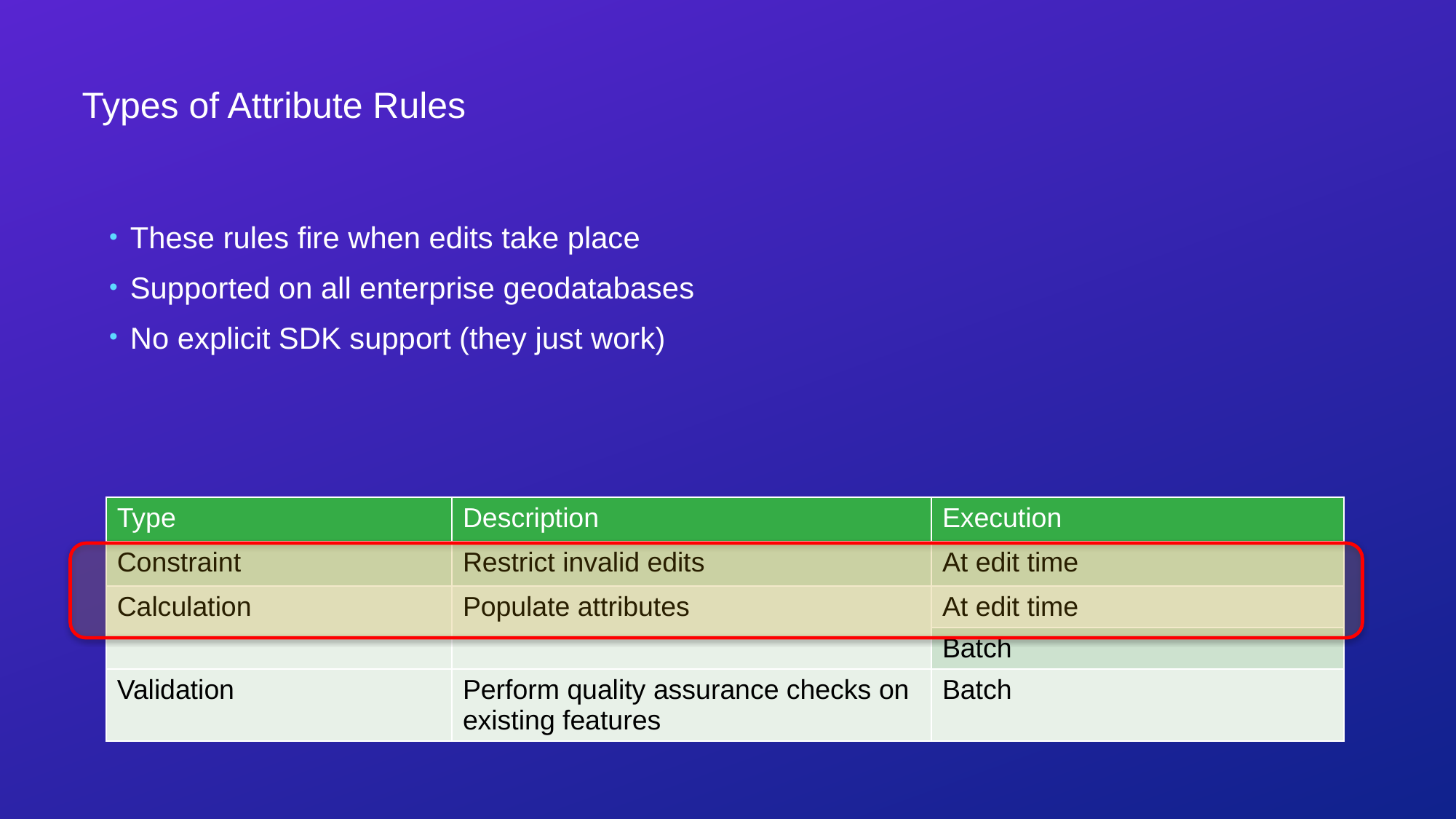

# Types of Attribute Rules
These rules fire when edits take place
Supported on all enterprise geodatabases
No explicit SDK support (they just work)

| Type | Description | Execution |
| --- | --- | --- |
| Constraint | Restrict invalid edits | At edit time |
| Calculation | Populate attributes | At edit time |
|  |  | Batch |
| Validation | Perform quality assurance checks on existing features | Batch |